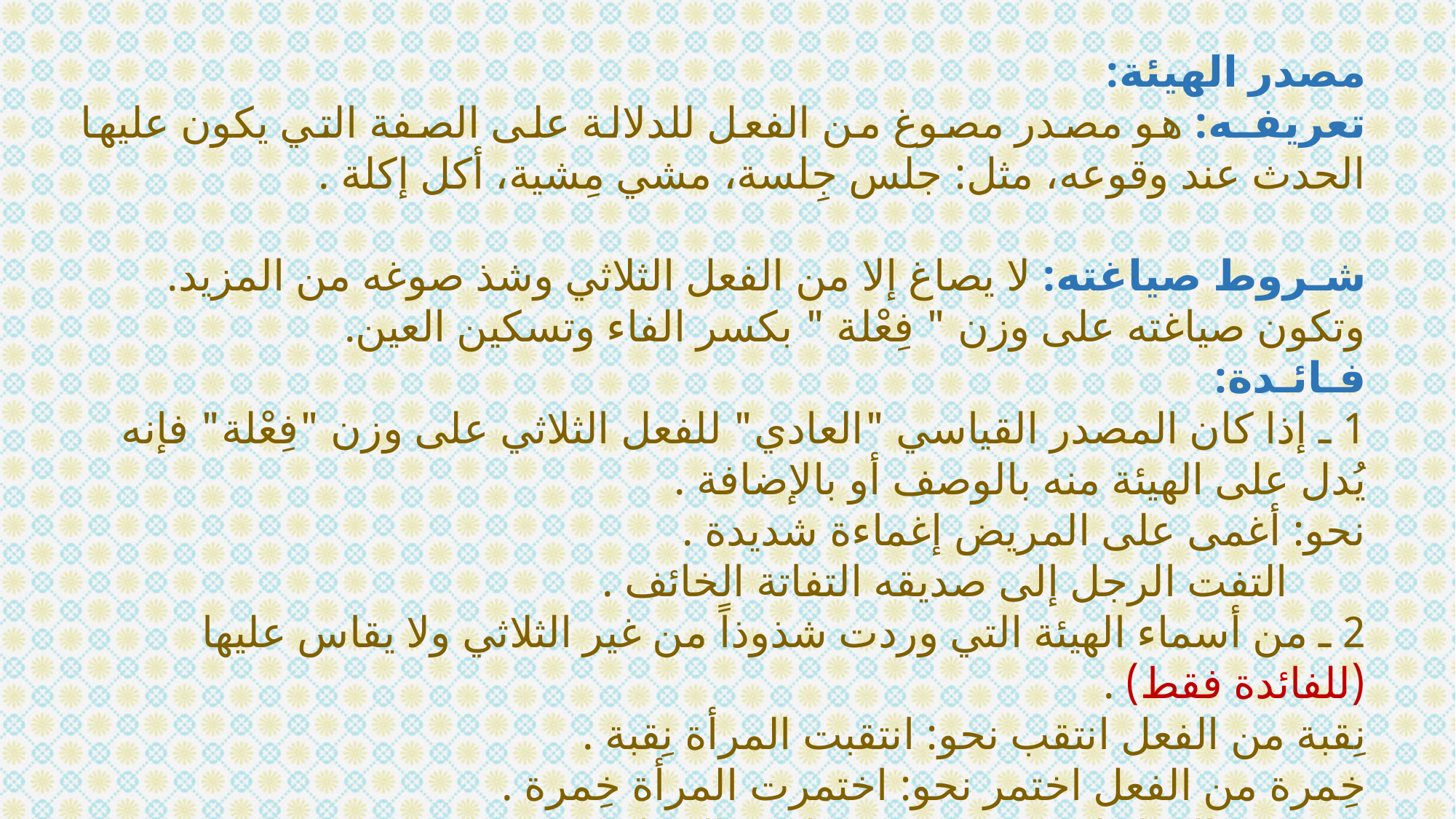

مصدر الهيئة:
تعريفـه: هو مصدر مصوغ من الفعل للدلالة على الصفة التي يكون عليها الحدث عند وقوعه، مثل: جلس جِلسة، مشي مِشية، أكل إكلة .

شـروط صياغته: لا يصاغ إلا من الفعل الثلاثي وشذ صوغه من المزيد.
وتكون صياغته على وزن " فِعْلة " بكسر الفاء وتسكين العين.
فـائـدة:
1 ـ إذا كان المصدر القياسي "العادي" للفعل الثلاثي على وزن "فِعْلة" فإنه يُدل على الهيئة منه بالوصف أو بالإضافة .
نحو: أغمى على المريض إغماءة شديدة .
       التفت الرجل إلى صديقه التفاتة الخائف .
2 ـ من أسماء الهيئة التي وردت شذوذاً من غير الثلاثي ولا يقاس عليها (للفائدة فقط) .
نِقبة من الفعل انتقب نحو: انتقبت المرأة نِقبة .
خِمرة من الفعل اختمر نحو: اختمرت المرأة خِمرة .
عِمّة من الفعل اعتم وتعمم نحو: لبس الرجل عِمة .